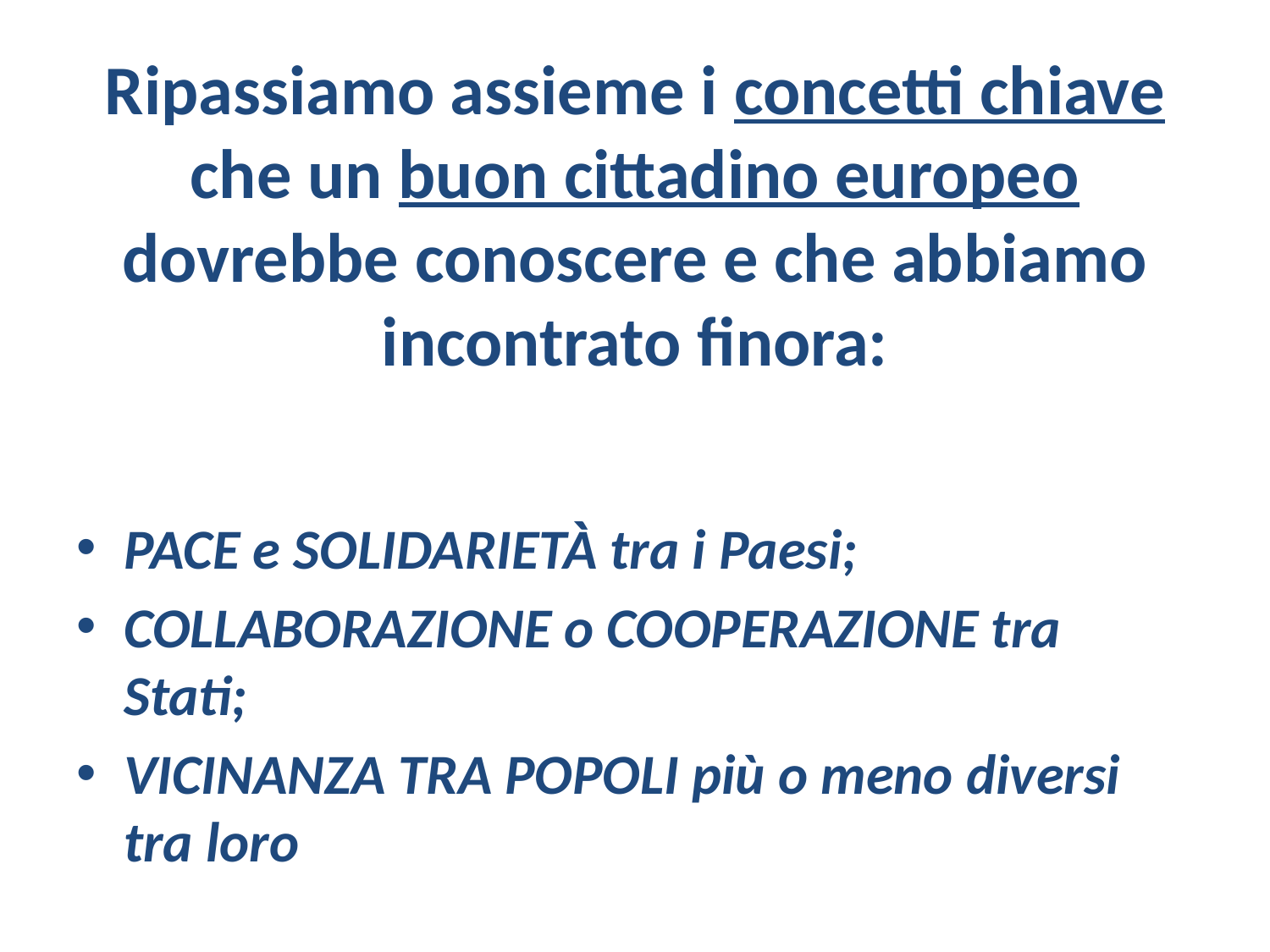

# Ripassiamo assieme i concetti chiave che un buon cittadino europeo dovrebbe conoscere e che abbiamo incontrato finora:
PACE e SOLIDARIETÀ tra i Paesi;
COLLABORAZIONE o COOPERAZIONE tra Stati;
VICINANZA TRA POPOLI più o meno diversi tra loro